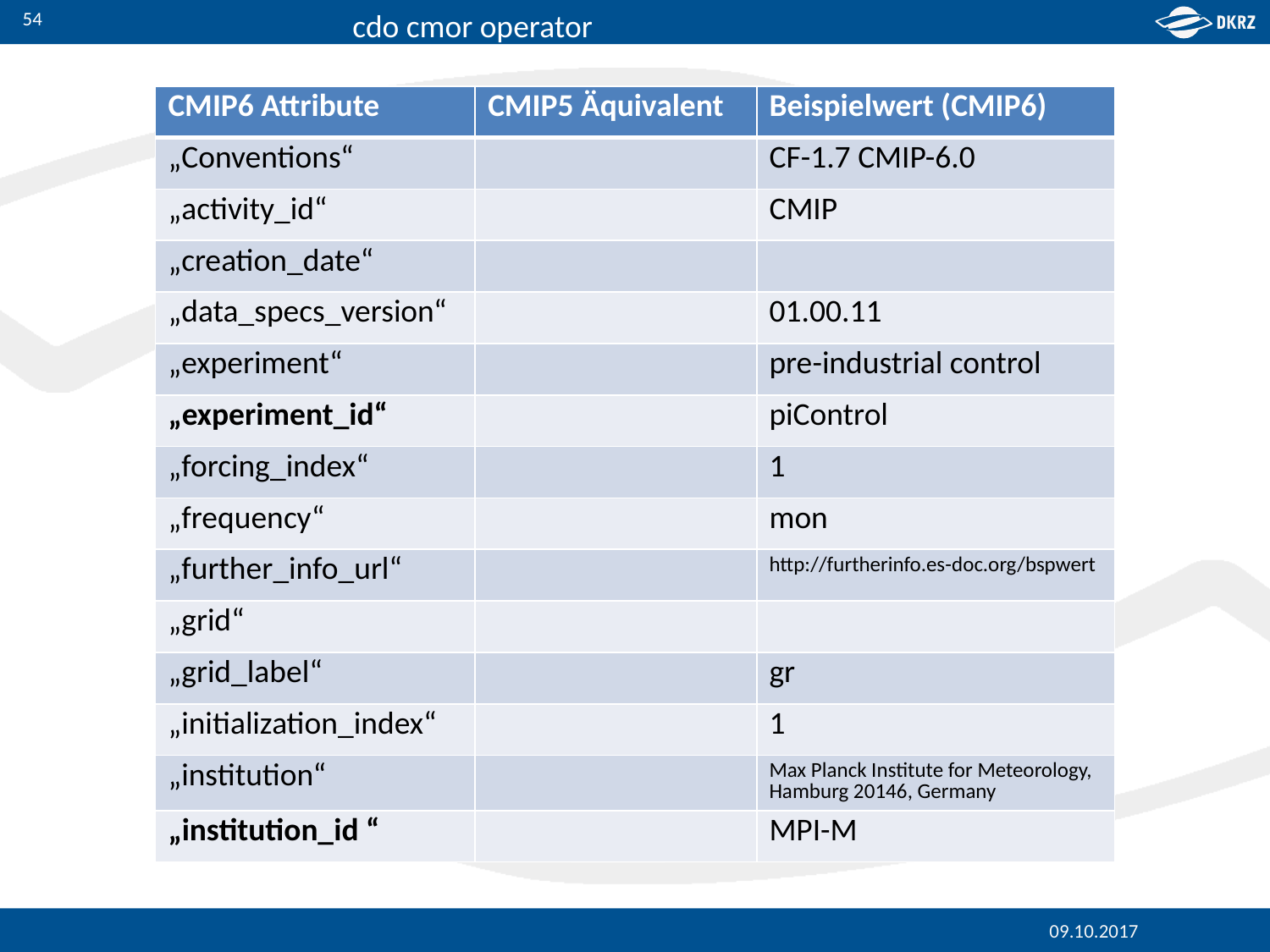

54
| CMIP6 Attribute | CMIP5 Äquivalent | Beispielwert (CMIP6) |
| --- | --- | --- |
| „Conventions“ |  | CF-1.7 CMIP-6.0 |
| „activity\_id“ |  | CMIP |
| „creation\_date“ |  |  |
| „data\_specs\_version“ |  | 01.00.11 |
| „experiment“ |  | pre-industrial control |
| „experiment\_id“ |  | piControl |
| „forcing\_index“ |  | 1 |
| „frequency“ |  | mon |
| „further\_info\_url“ |  | http://furtherinfo.es-doc.org/bspwert |
| „grid“ |  |  |
| „grid\_label“ |  | gr |
| „initialization\_index“ |  | 1 |
| „institution“ |  | Max Planck Institute for Meteorology, Hamburg 20146, Germany |
| „institution\_id “ |  | MPI-M |
09.10.2017